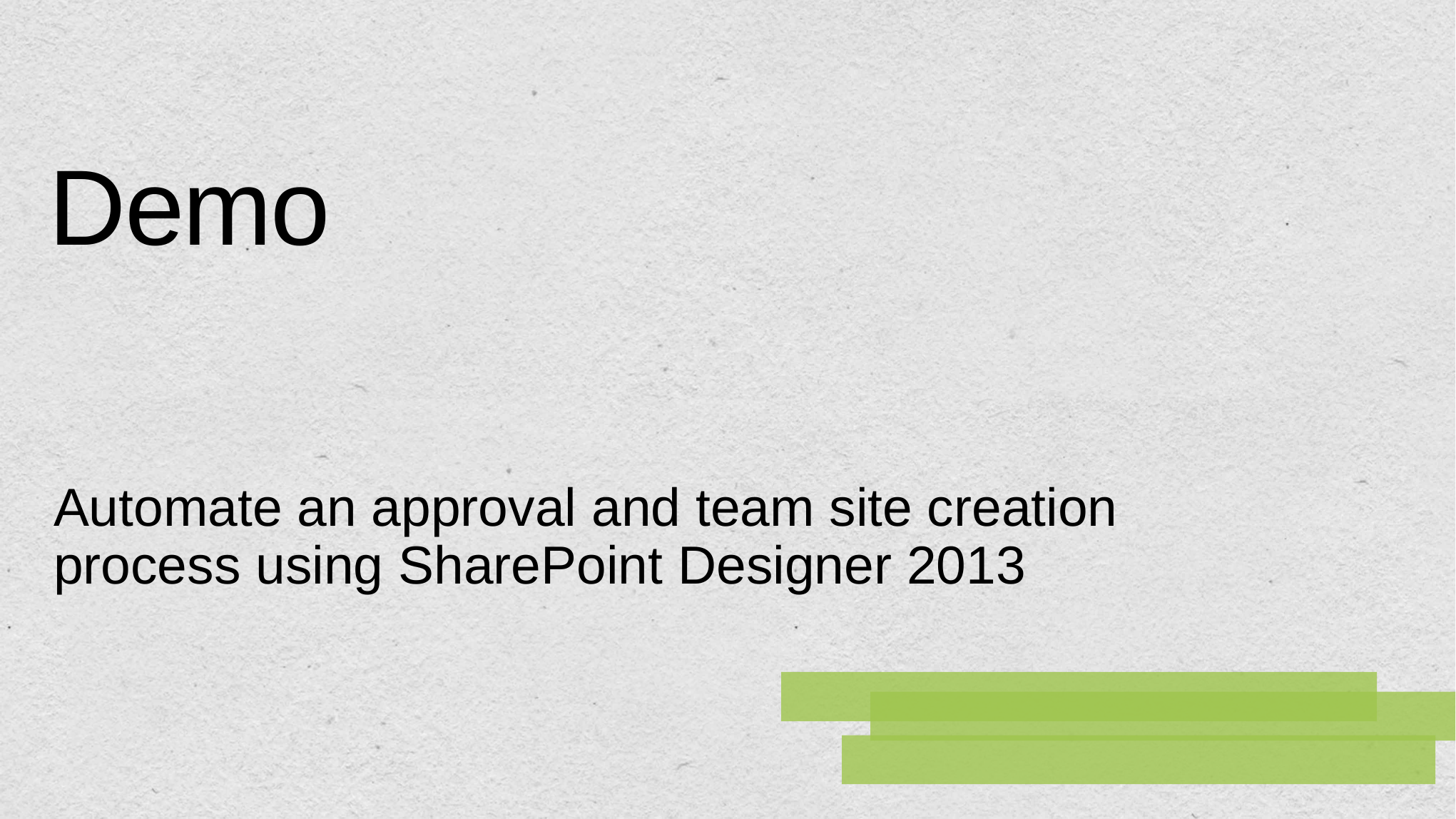

# Demo
Automate an approval and team site creation process using SharePoint Designer 2013